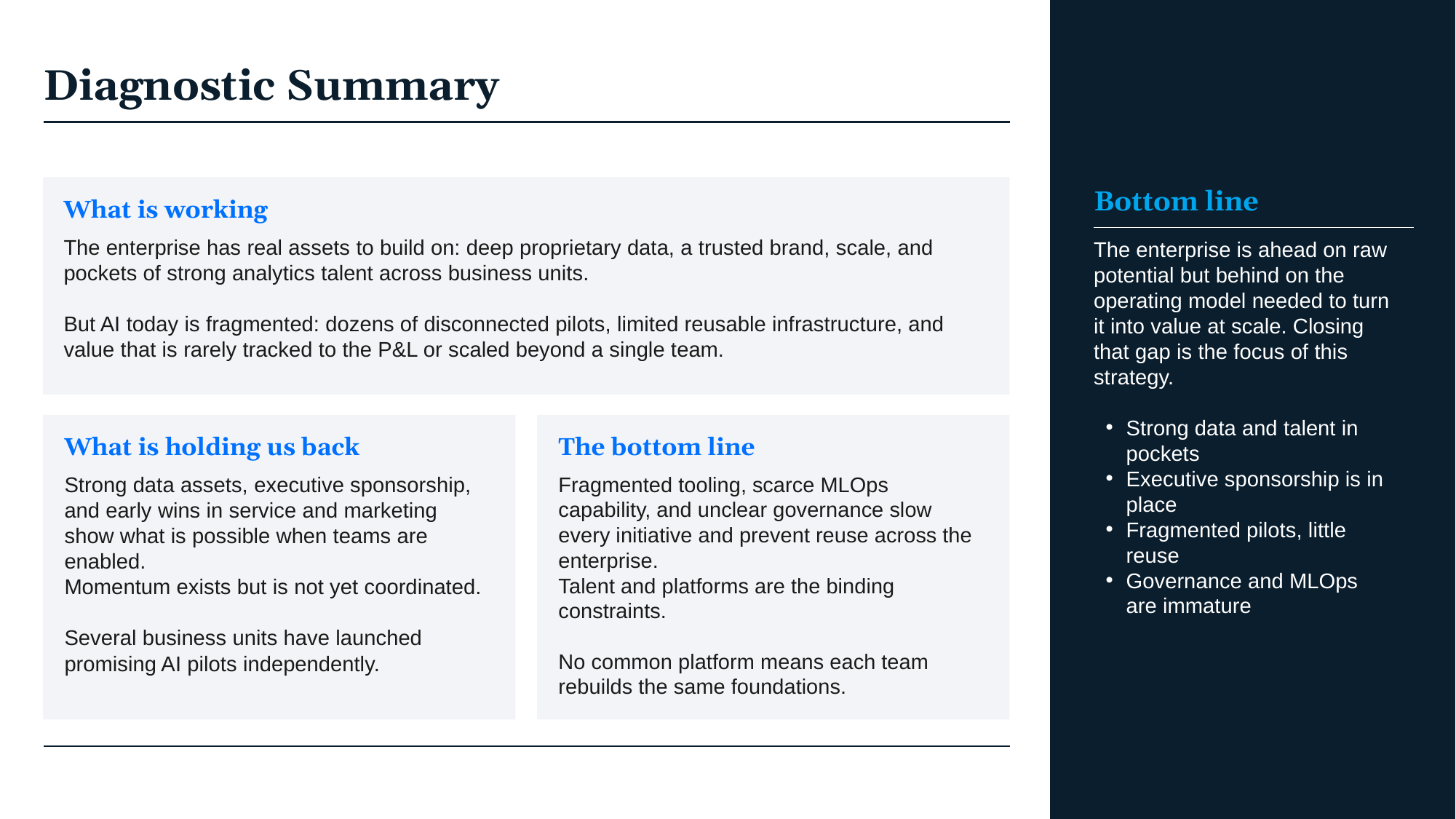

# Diagnostic Summary

Bottom line
What is working
The enterprise has real assets to build on: deep proprietary data, a trusted brand, scale, and pockets of strong analytics talent across business units.

But AI today is fragmented: dozens of disconnected pilots, limited reusable infrastructure, and value that is rarely tracked to the P&L or scaled beyond a single team.
The enterprise is ahead on raw potential but behind on the operating model needed to turn it into value at scale. Closing that gap is the focus of this strategy.

Strong data and talent in pockets
Executive sponsorship is in place
Fragmented pilots, little reuse
Governance and MLOps are immature

What is holding us back
The bottom line
Strong data assets, executive sponsorship, and early wins in service and marketing show what is possible when teams are enabled.
Momentum exists but is not yet coordinated.

Several business units have launched promising AI pilots independently.
Fragmented tooling, scarce MLOps capability, and unclear governance slow every initiative and prevent reuse across the enterprise.
Talent and platforms are the binding constraints.

No common platform means each team rebuilds the same foundations.